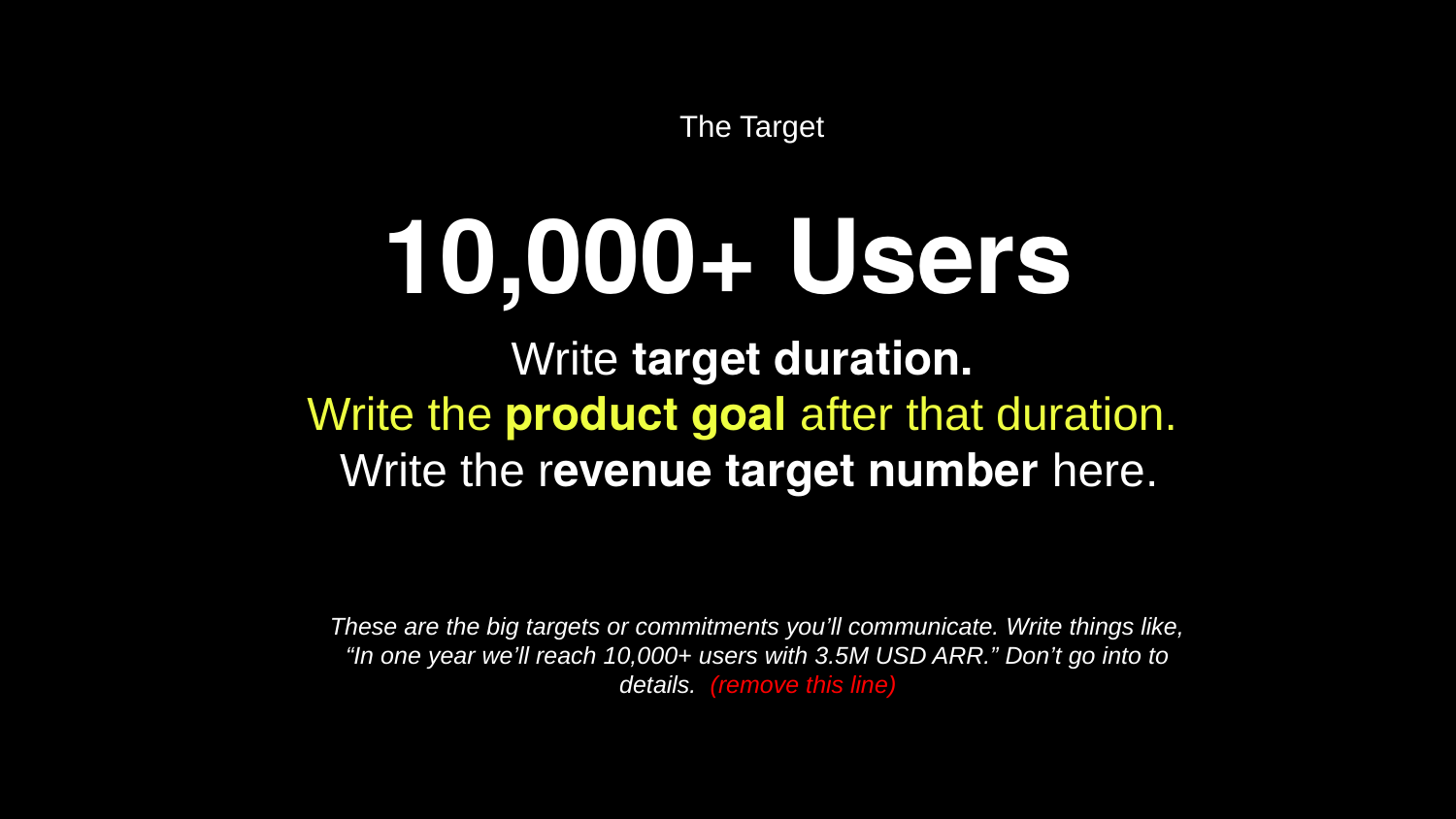

The Target
10,000+ Users
Write target duration.
Write the product goal after that duration.
Write the revenue target number here.
These are the big targets or commitments you’ll communicate. Write things like, “In one year we’ll reach 10,000+ users with 3.5M USD ARR.” Don’t go into to details.  (remove this line)